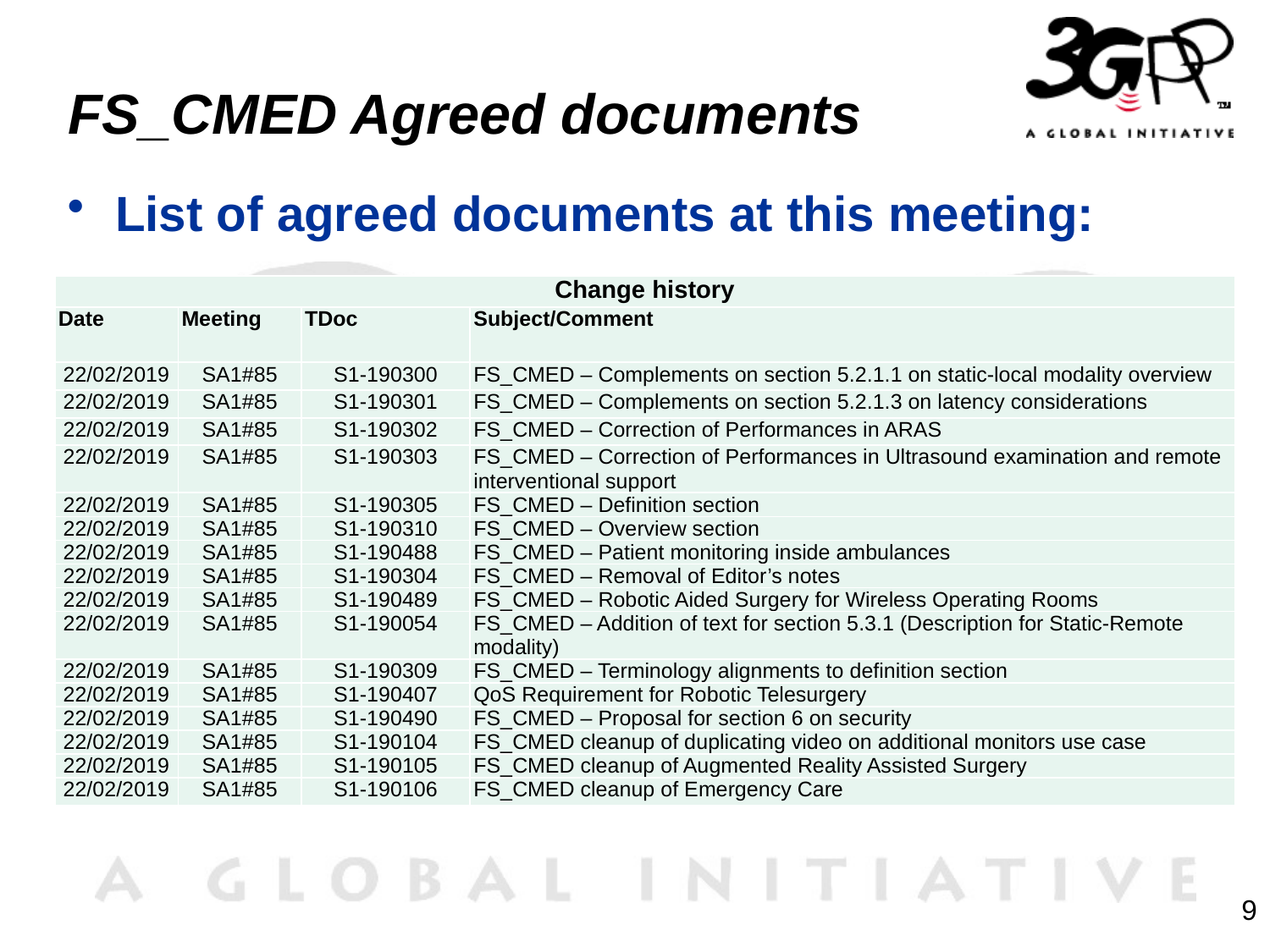

# FS_CMED Agreed documents
List of agreed documents at this meeting:

| Change history |  |  |  |
| --- | --- | --- | --- |
| Date | Meeting | TDoc | Subject/Comment |
| 22/02/2019 | SA1#85 | S1-190300 | FS\_CMED – Complements on section 5.2.1.1 on static-local modality overview |
| 22/02/2019 | SA1#85 | S1-190301 | FS\_CMED – Complements on section 5.2.1.3 on latency considerations |
| 22/02/2019 | SA1#85 | S1-190302 | FS\_CMED – Correction of Performances in ARAS |
| 22/02/2019 | SA1#85 | S1-190303 | FS\_CMED – Correction of Performances in Ultrasound examination and remote interventional support |
| 22/02/2019 | SA1#85 | S1-190305 | FS\_CMED – Definition section |
| 22/02/2019 | SA1#85 | S1-190310 | FS\_CMED – Overview section |
| 22/02/2019 | SA1#85 | S1-190488 | FS\_CMED – Patient monitoring inside ambulances |
| 22/02/2019 | SA1#85 | S1-190304 | FS\_CMED – Removal of Editor’s notes |
| 22/02/2019 | SA1#85 | S1-190489 | FS\_CMED – Robotic Aided Surgery for Wireless Operating Rooms |
| 22/02/2019 | SA1#85 | S1-190054 | FS\_CMED – Addition of text for section 5.3.1 (Description for Static-Remote modality) |
| 22/02/2019 | SA1#85 | S1-190309 | FS\_CMED – Terminology alignments to definition section |
| 22/02/2019 | SA1#85 | S1-190407 | QoS Requirement for Robotic Telesurgery |
| 22/02/2019 | SA1#85 | S1-190490 | FS\_CMED – Proposal for section 6 on security |
| 22/02/2019 | SA1#85 | S1-190104 | FS\_CMED cleanup of duplicating video on additional monitors use case |
| 22/02/2019 | SA1#85 | S1-190105 | FS\_CMED cleanup of Augmented Reality Assisted Surgery |
| 22/02/2019 | SA1#85 | S1-190106 | FS\_CMED cleanup of Emergency Care |
9